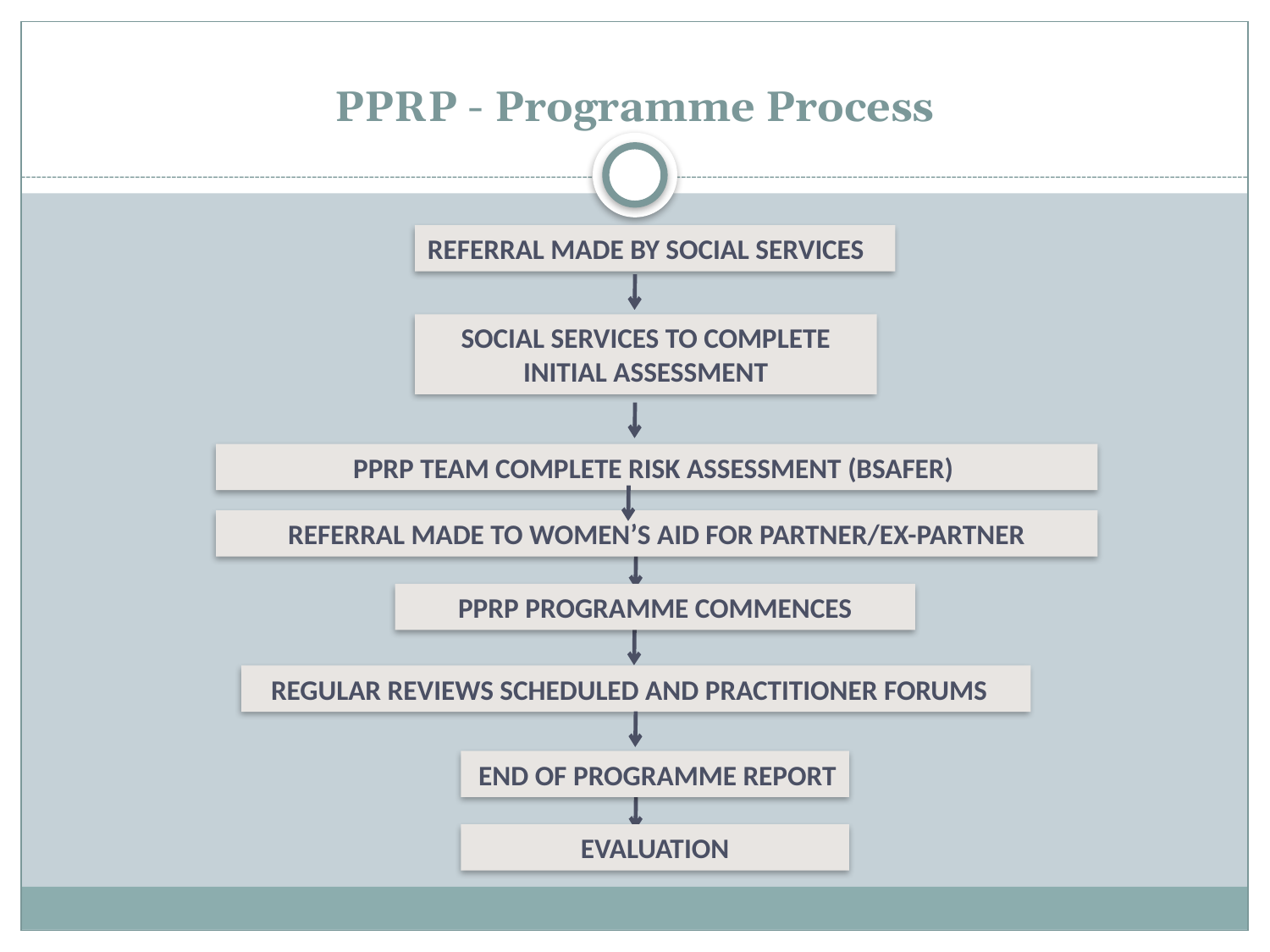

# PPRP - Programme Process
REFERRAL MADE BY SOCIAL SERVICES
SOCIAL SERVICES TO COMPLETE INITIAL ASSESSMENT
PPRP TEAM COMPLETE RISK ASSESSMENT (BSAFER)
REFERRAL MADE TO WOMEN’S AID FOR PARTNER/EX-PARTNER
PPRP PROGRAMME COMMENCES
REGULAR REVIEWS SCHEDULED AND PRACTITIONER FORUMS
END OF PROGRAMME REPORT
EVALUATION